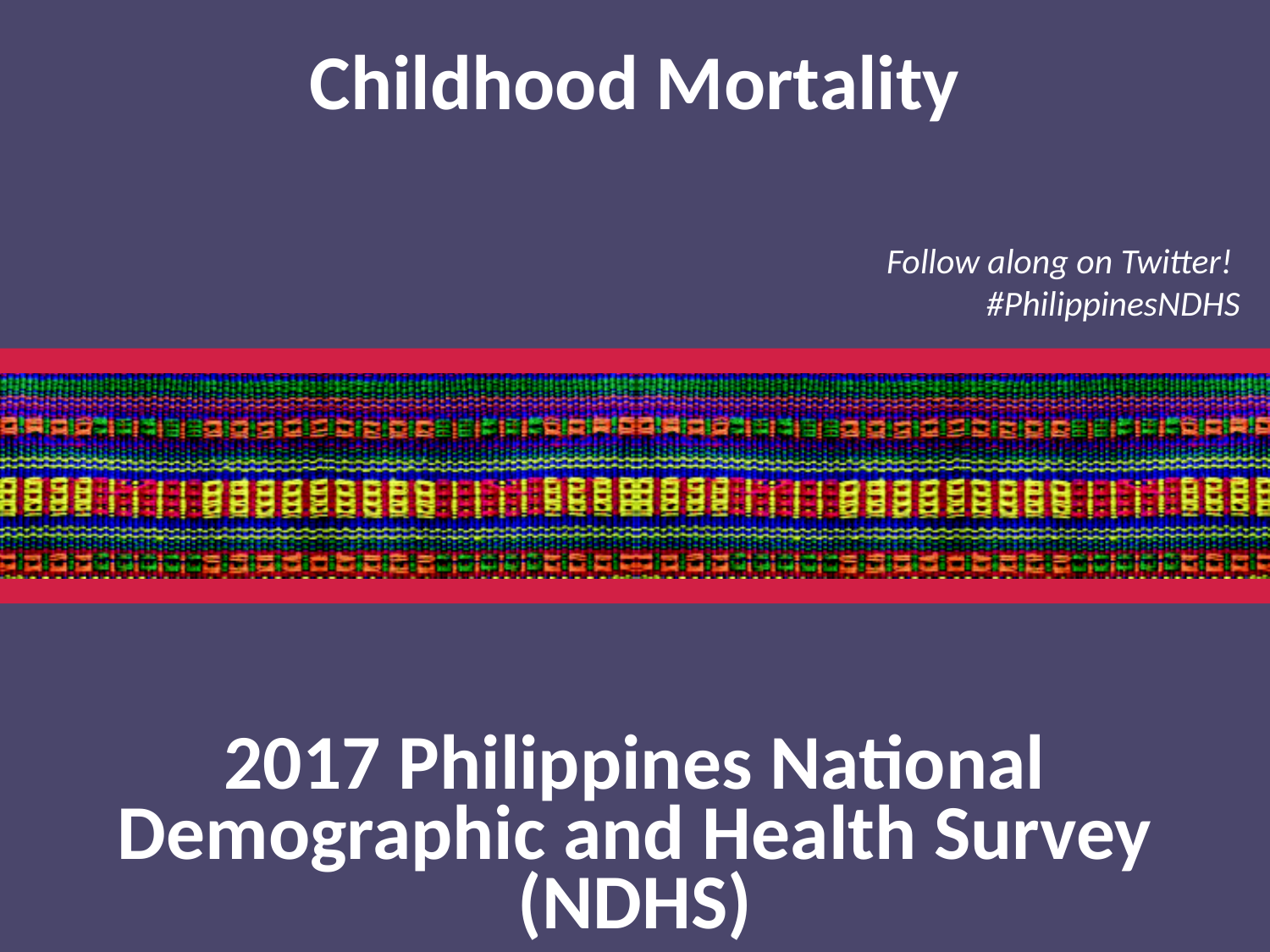

Childhood Mortality
Follow along on Twitter!
#PhilippinesNDHS